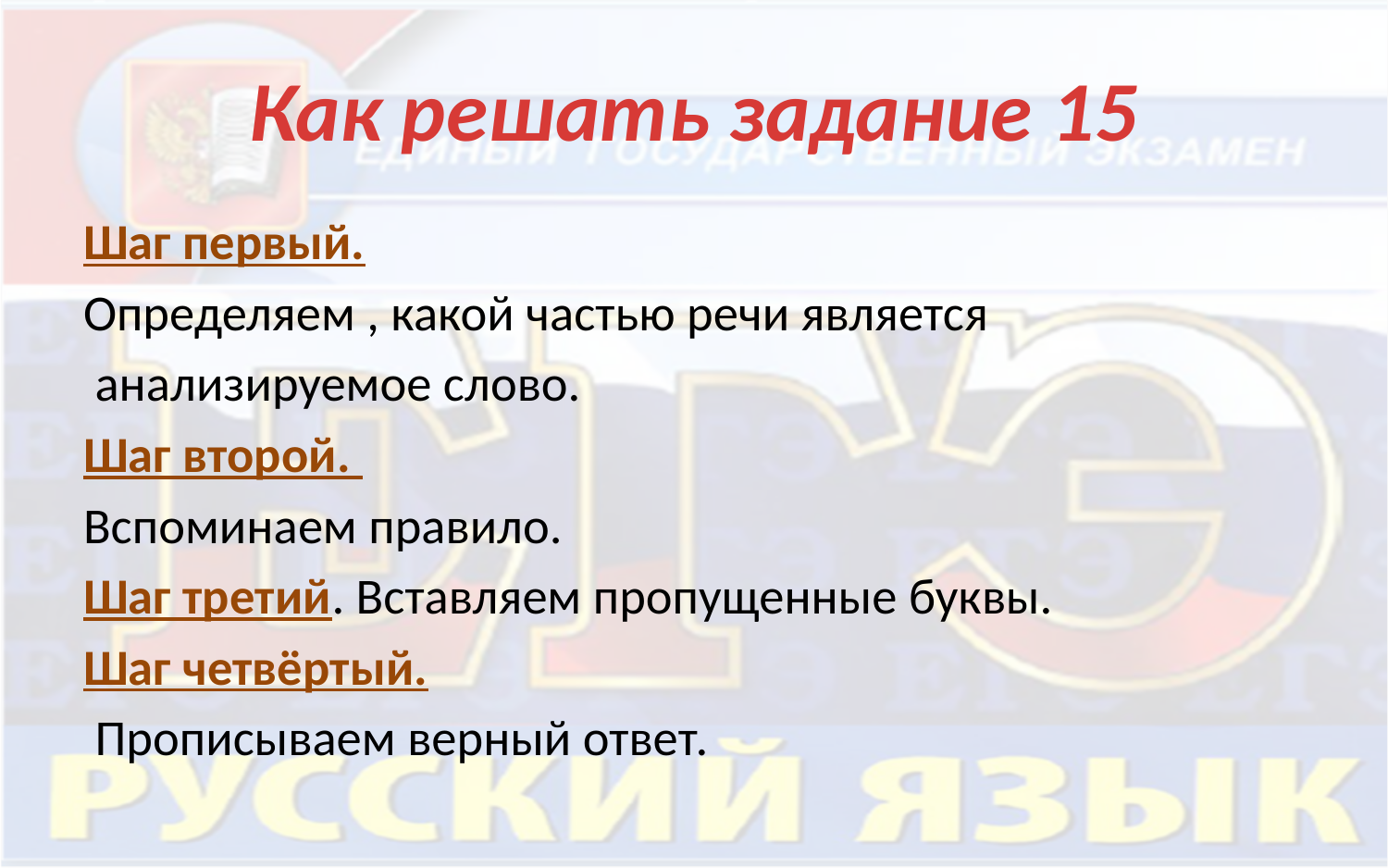

# Как решать задание 15
Шаг первый.
Определяем , какой частью речи является
 анализируемое слово.
Шаг второй.
Вспоминаем правило.
Шаг третий. Вставляем пропущенные буквы.
Шаг четвёртый.
 Прописываем верный ответ.